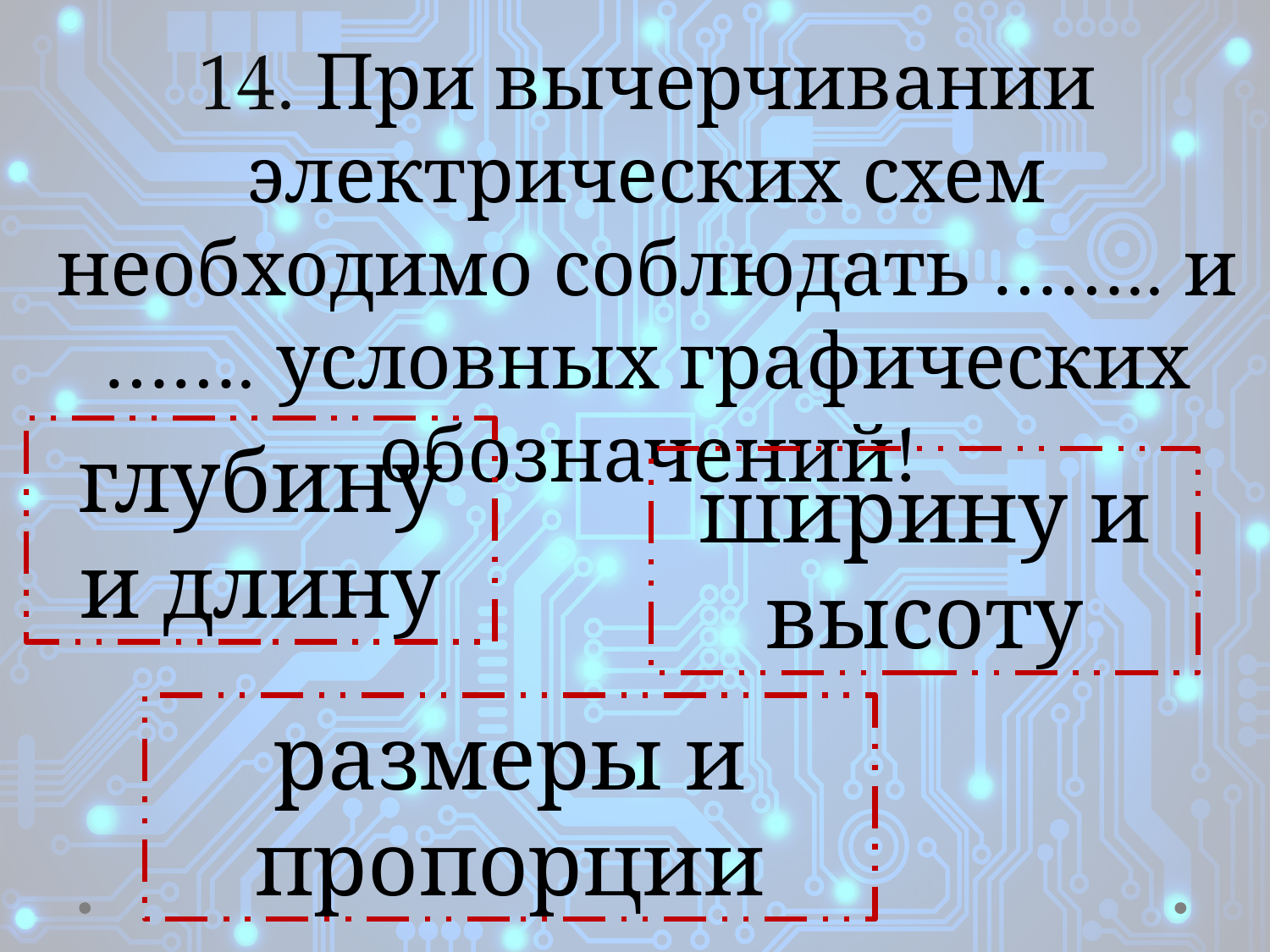

14. При вычерчивании электрических схем необходимо соблюдать …….. и ……. условных графических обозначений!
глубину и длину
ширину и высоту
размеры и пропорции